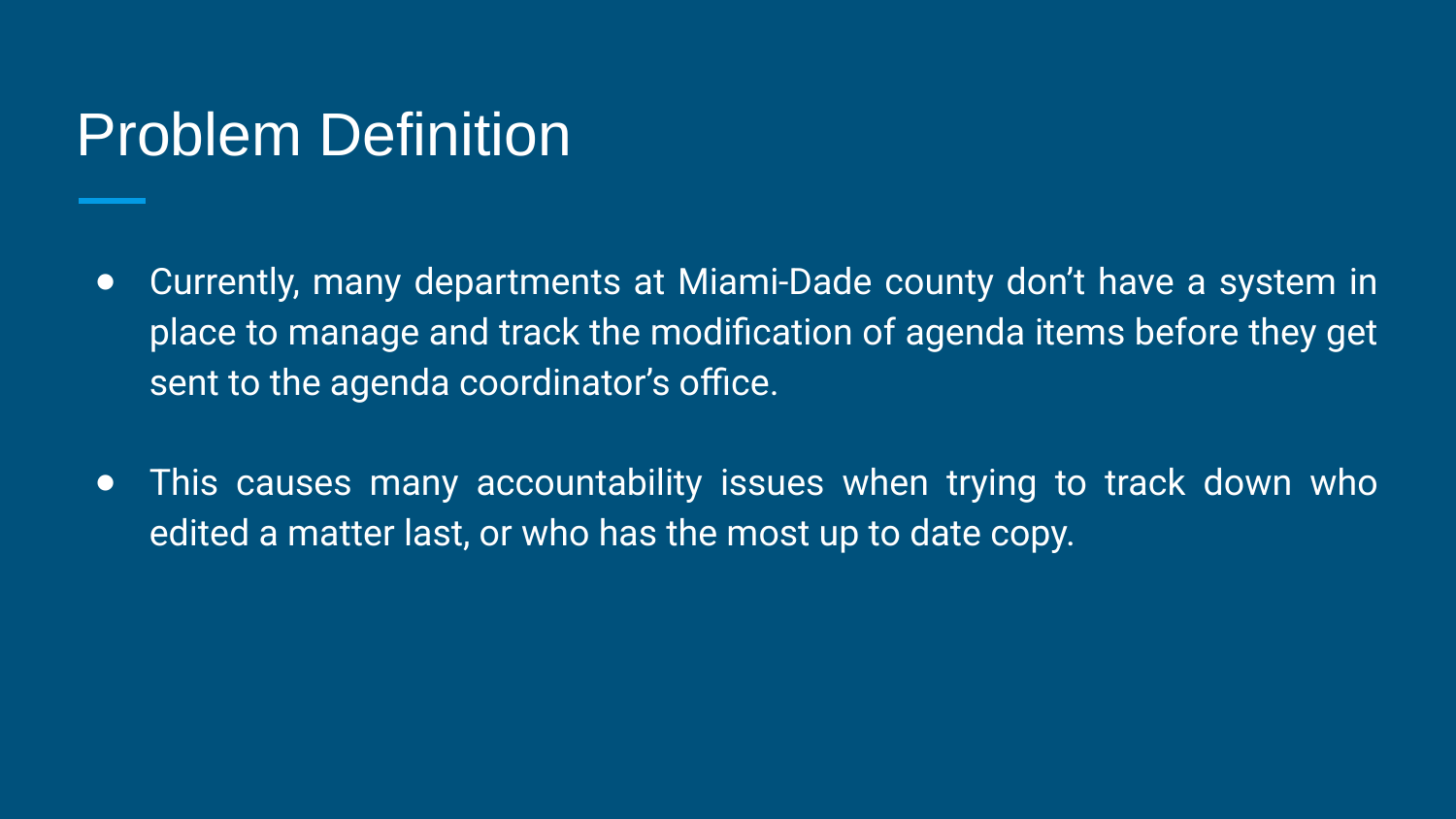

# Problem Definition
Currently, many departments at Miami-Dade county don’t have a system in place to manage and track the modification of agenda items before they get sent to the agenda coordinator’s office.

This causes many accountability issues when trying to track down who edited a matter last, or who has the most up to date copy.